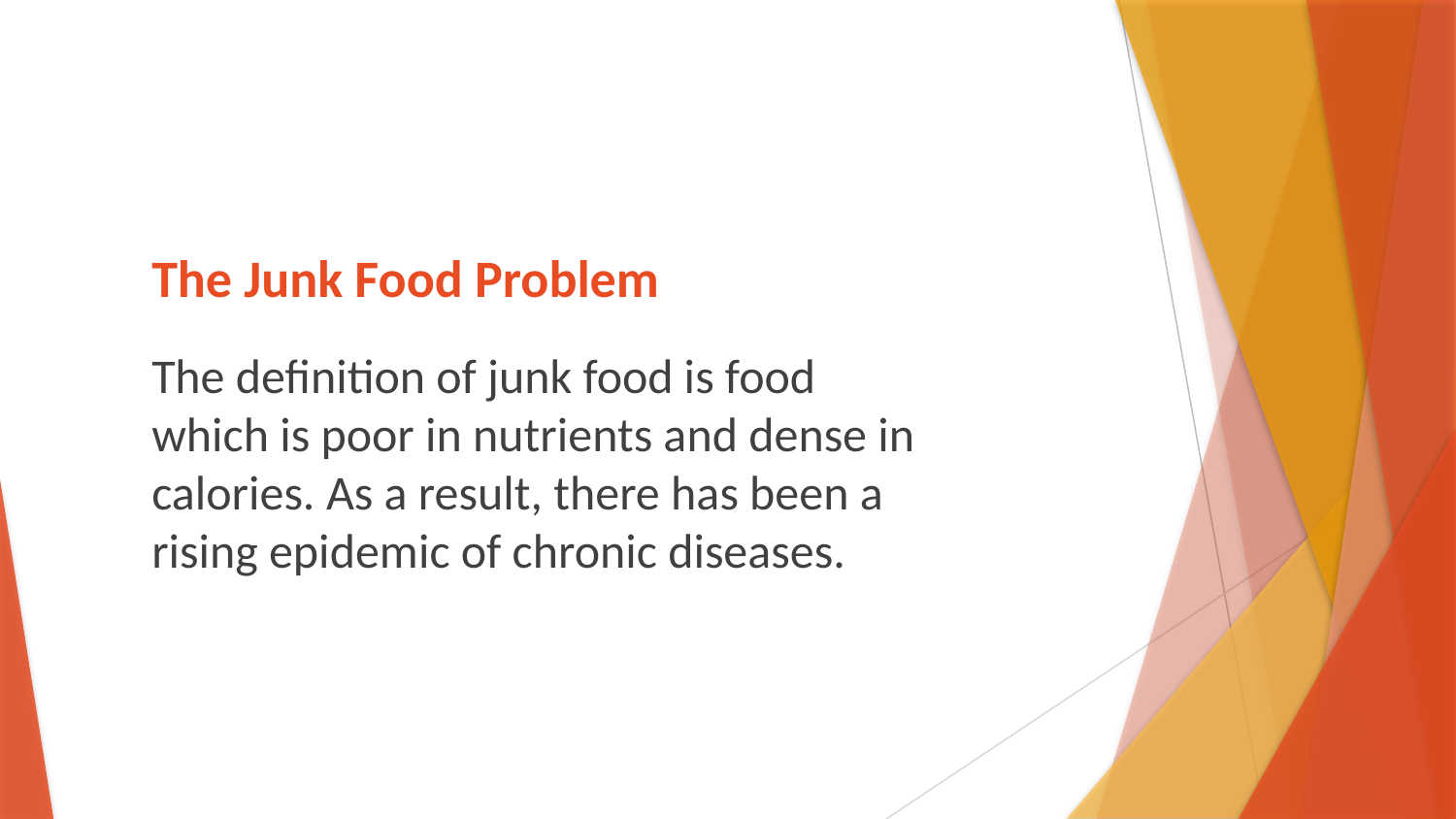

# The Junk Food Problem
The definition of junk food is food which is poor in nutrients and dense in calories. As a result, there has been a rising epidemic of chronic diseases.